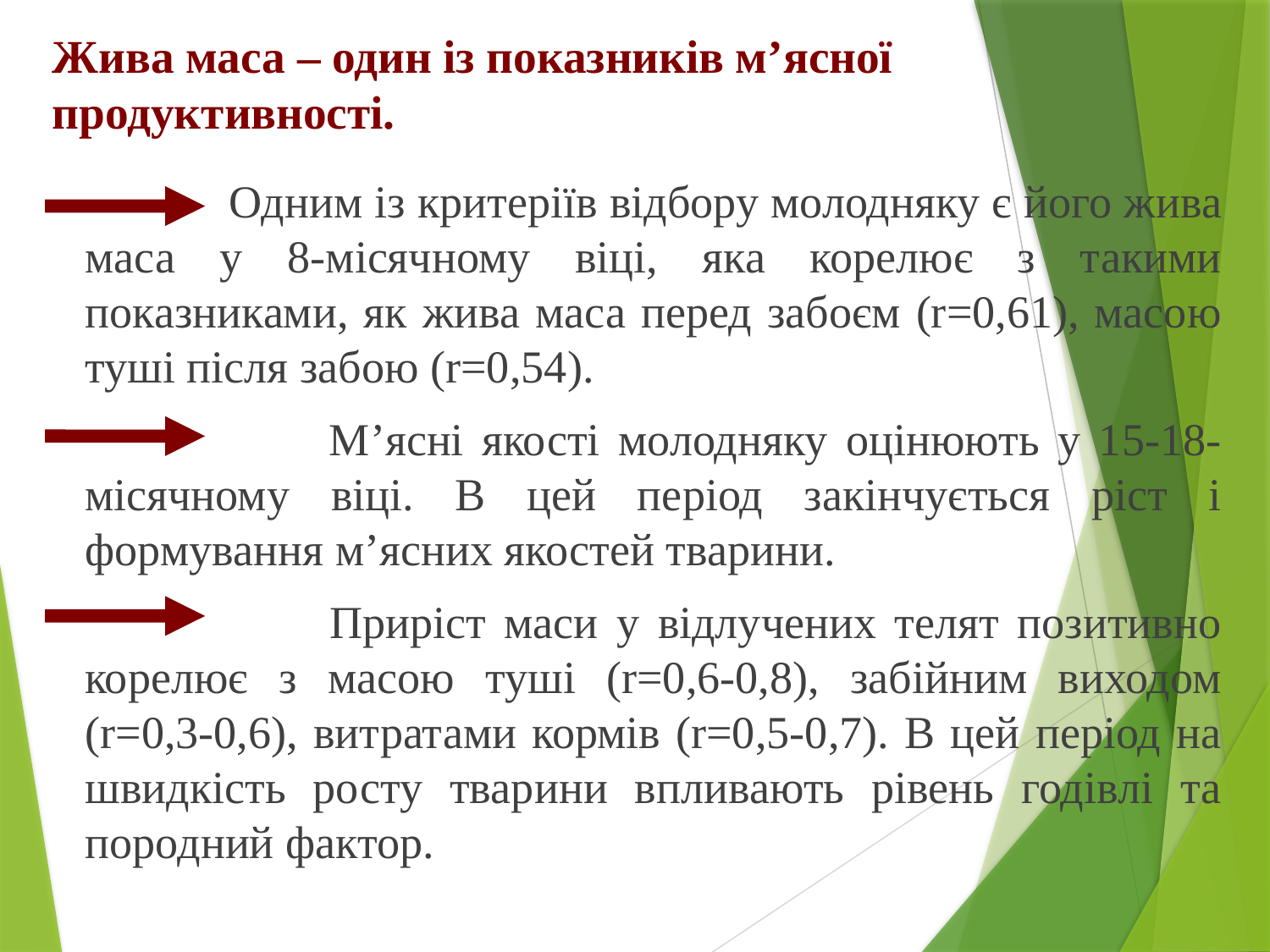

Жива маса – один із показників м’ясної продуктивності.
                Одним із критеріїв відбору молодняку є його жива маса у 8-місячному віці, яка корелює з такими показниками, як жива маса перед забоєм (r=0,61), масою туші після забою (r=0,54).
                М’ясні якості молодняку оцінюють у 15-18-місячному віці. В цей період закінчується ріст і формування м’ясних якостей тварини.
                Приріст маси у відлучених телят позитивно корелює з масою туші (r=0,6-0,8), забійним виходом (r=0,3-0,6), витратами кормів (r=0,5-0,7). В цей період на швидкість росту тварини впливають рівень годівлі та породний фактор.